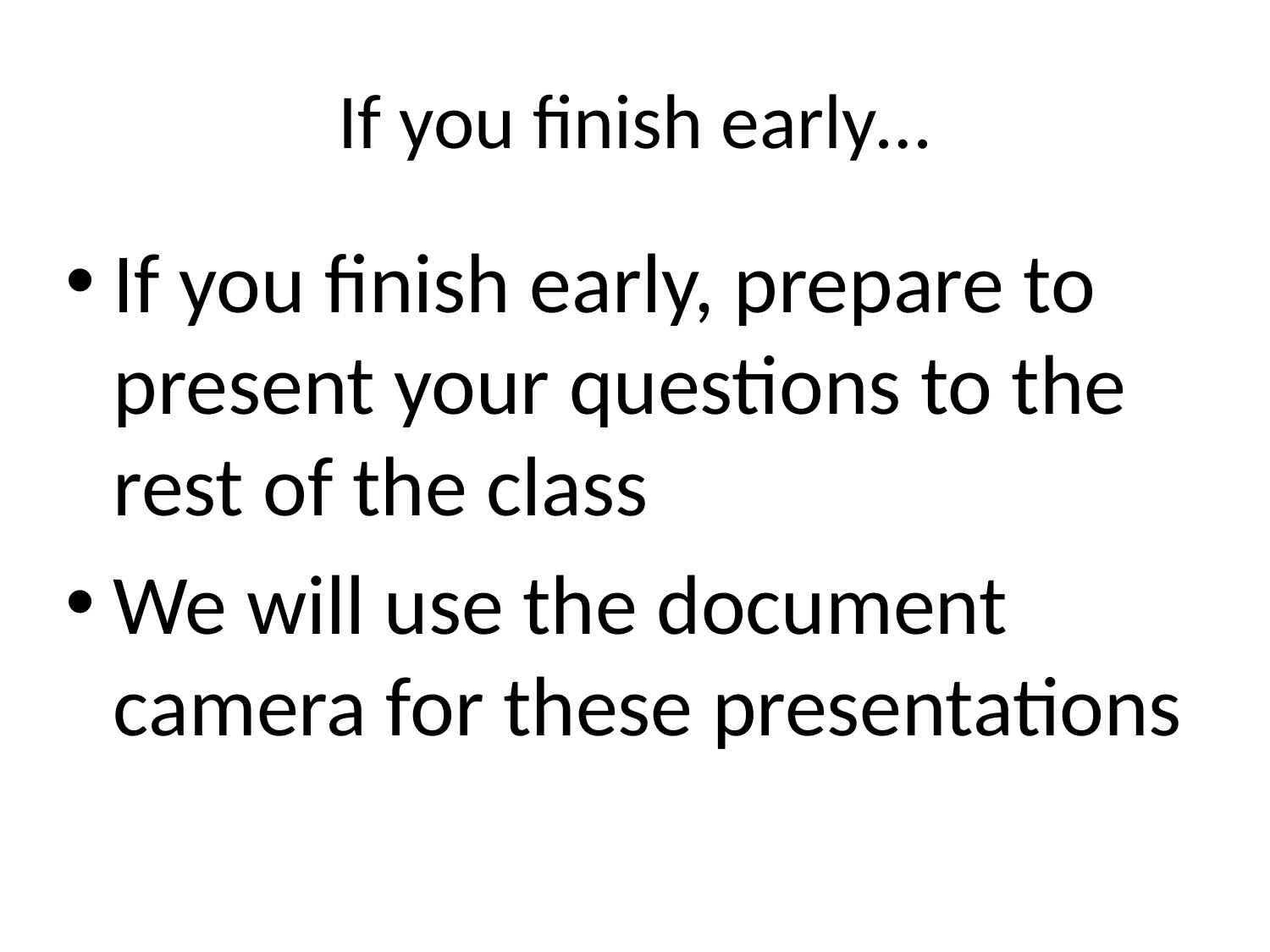

# If you finish early…
If you finish early, prepare to present your questions to the rest of the class
We will use the document camera for these presentations